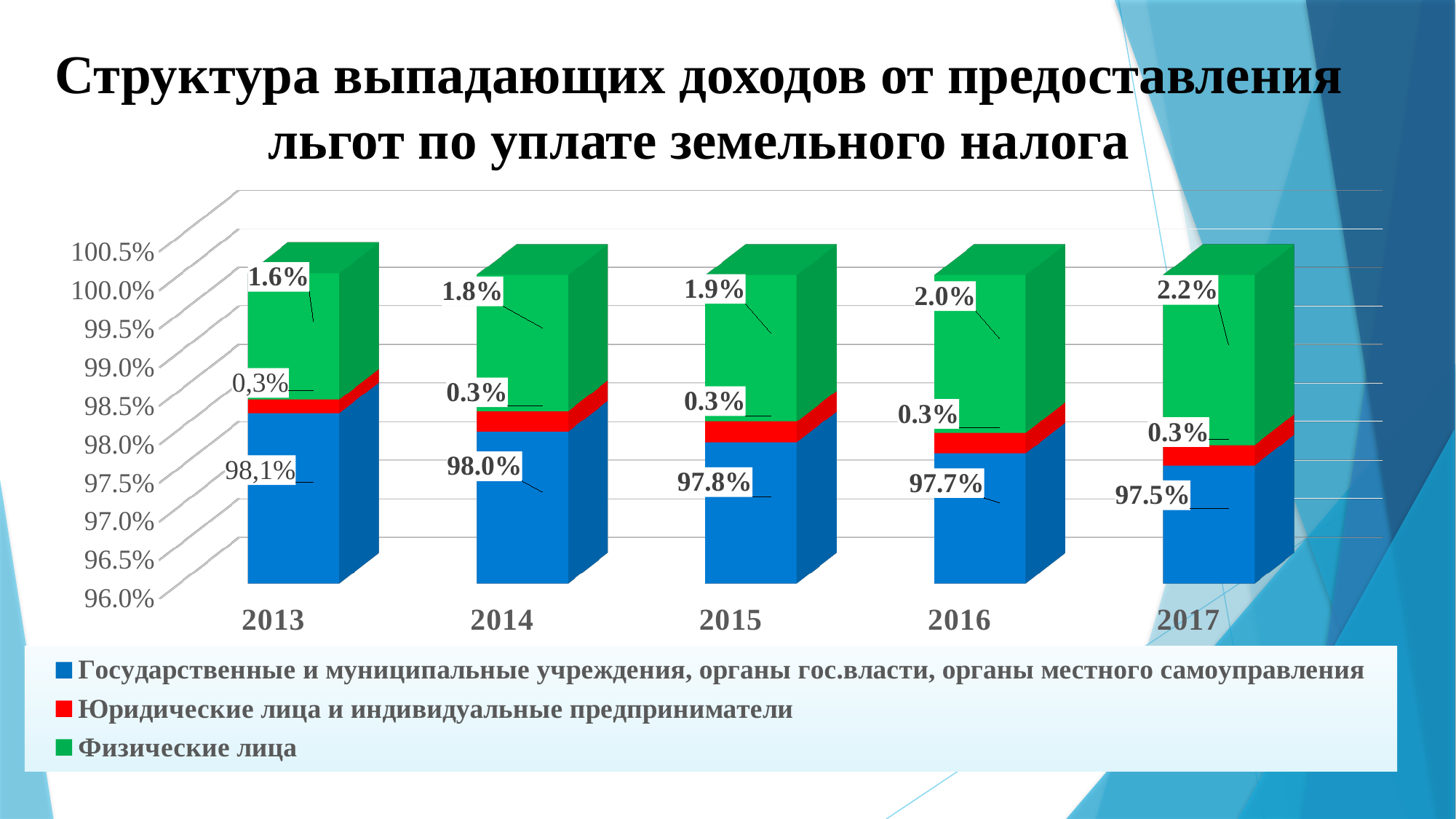

# Структура выпадающих доходов от предоставления льгот по уплате земельного налога

[unsupported chart]